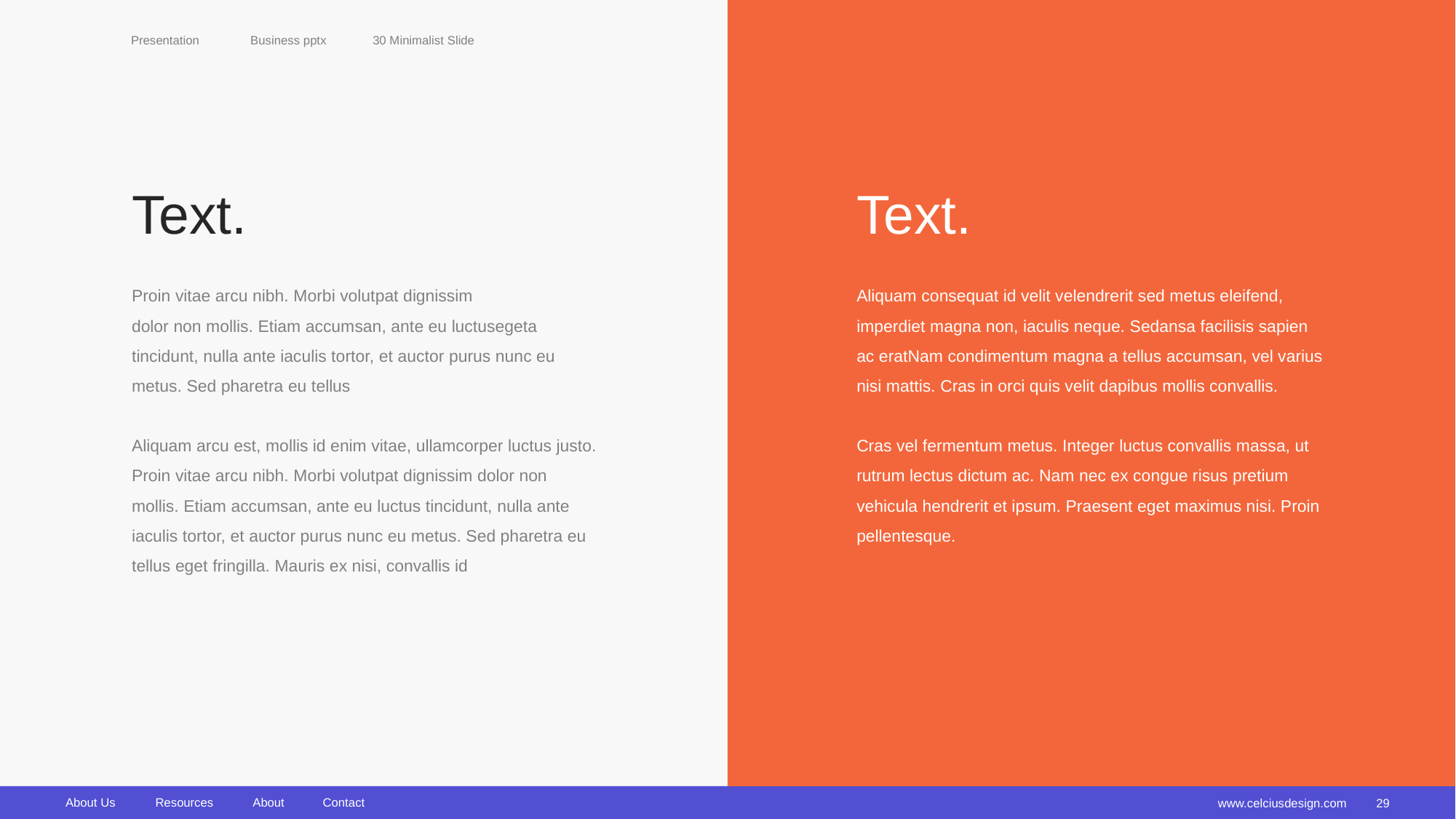

Presentation
Business pptx
30 Minimalist Slide
Text.
Text.

Proin vitae arcu nibh. Morbi volutpat dignissim
dolor non mollis. Etiam accumsan, ante eu luctusegeta tincidunt, nulla ante iaculis tortor, et auctor purus nunc eu metus. Sed pharetra eu tellus

Aliquam arcu est, mollis id enim vitae, ullamcorper luctus justo. Proin vitae arcu nibh. Morbi volutpat dignissim dolor non mollis. Etiam accumsan, ante eu luctus tincidunt, nulla ante iaculis tortor, et auctor purus nunc eu metus. Sed pharetra eu tellus eget fringilla. Mauris ex nisi, convallis id
Aliquam consequat id velit velendrerit sed metus eleifend, imperdiet magna non, iaculis neque. Sedansa facilisis sapien ac eratNam condimentum magna a tellus accumsan, vel varius nisi mattis. Cras in orci quis velit dapibus mollis convallis.

Cras vel fermentum metus. Integer luctus convallis massa, ut rutrum lectus dictum ac. Nam nec ex congue risus pretium vehicula hendrerit et ipsum. Praesent eget maximus nisi. Proin pellentesque.
www.celciusdesign.com
29
About Us
Resources
About
Contact